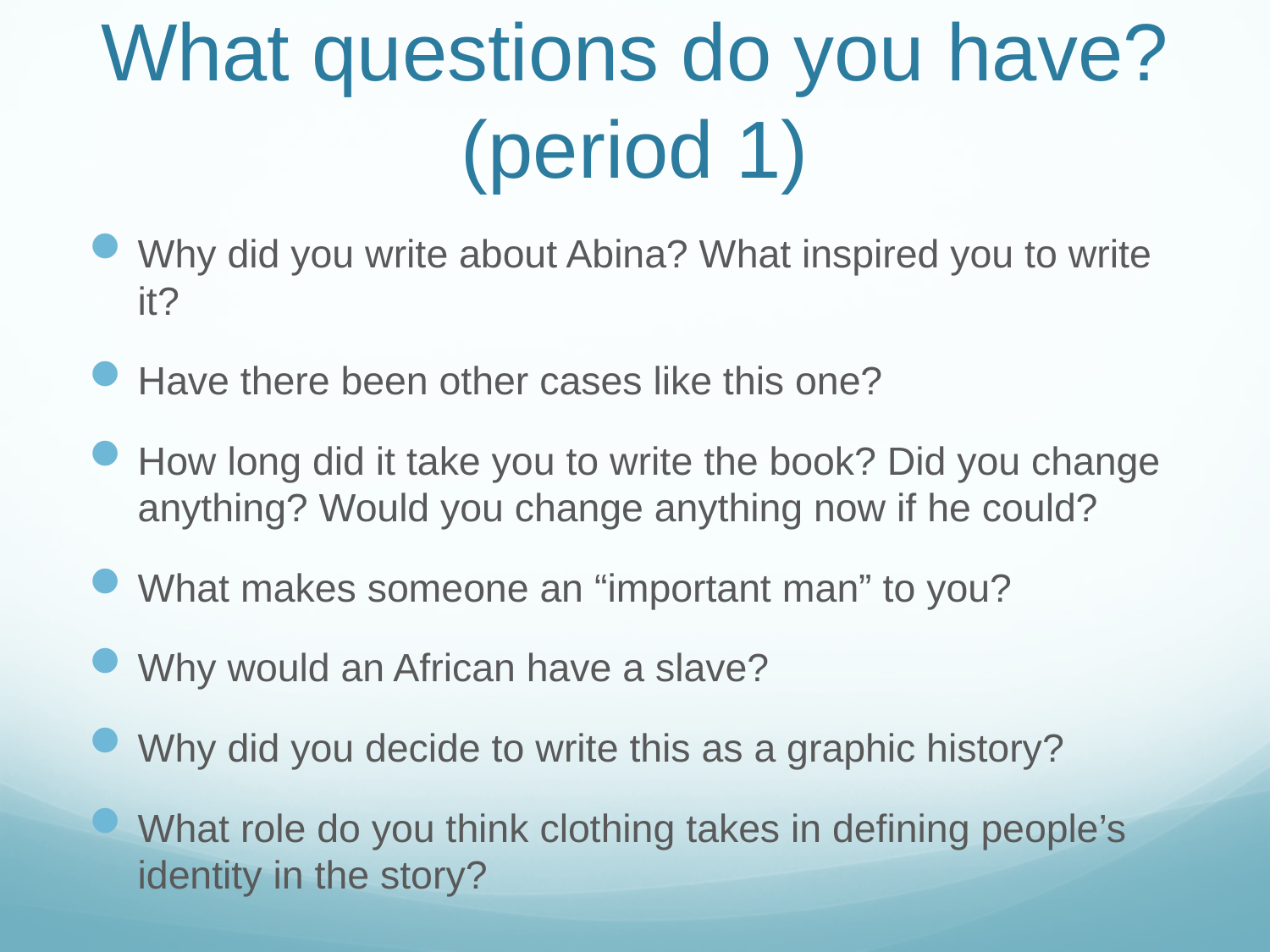

# What questions do you have? (period 1)
Why did you write about Abina? What inspired you to write it?
Have there been other cases like this one?
How long did it take you to write the book? Did you change anything? Would you change anything now if he could?
What makes someone an “important man” to you?
Why would an African have a slave?
Why did you decide to write this as a graphic history?
What role do you think clothing takes in defining people’s identity in the story?